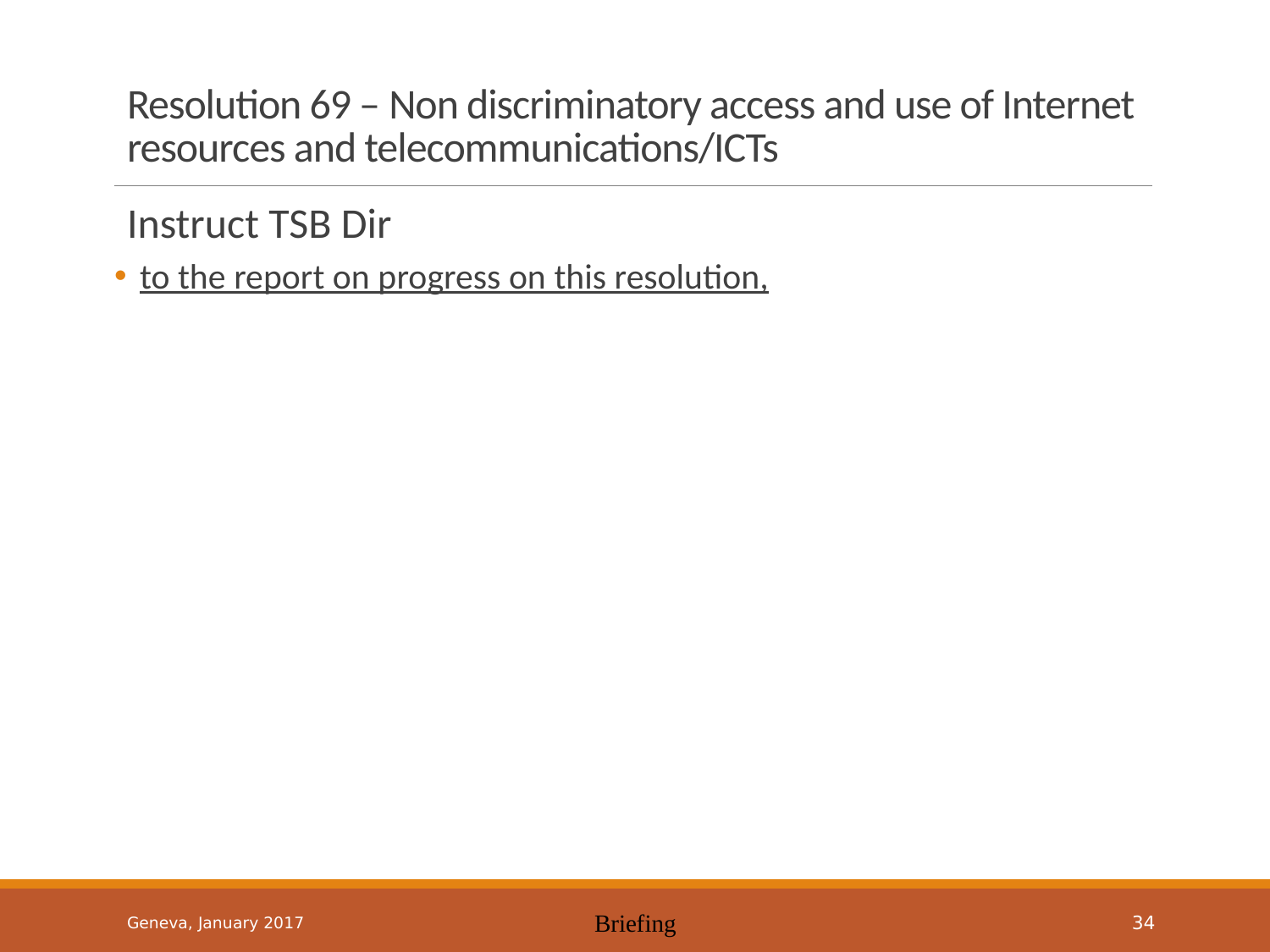

# Resolution 69 – Non discriminatory access and use of Internet resources and telecommunications/ICTs
Instruct TSB Dir
to the report on progress on this resolution,
Geneva, January 2017
Briefing
34